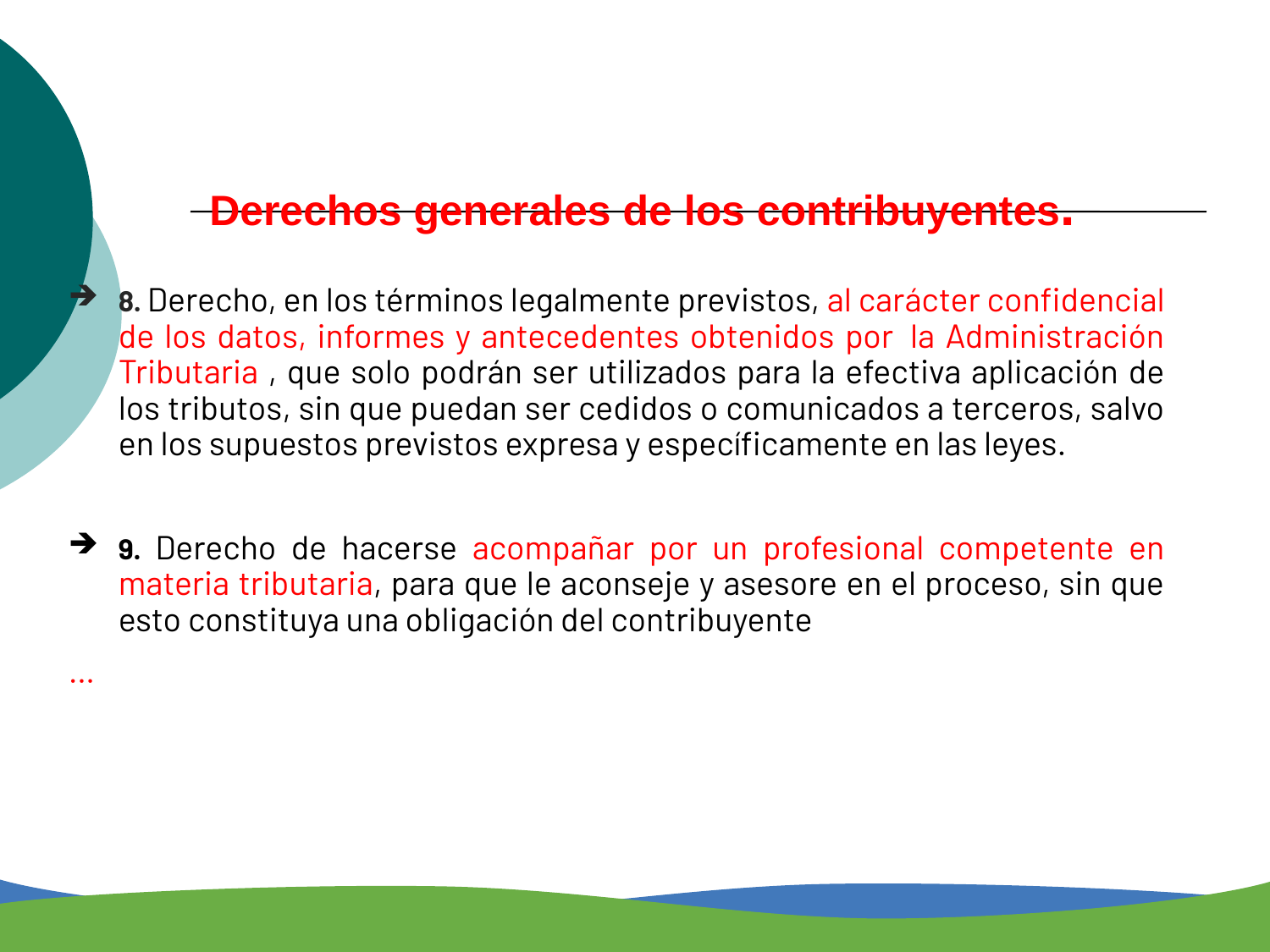

# Derechos generales de los contribuyentes.
8. Derecho, en los términos legalmente previstos, al carácter confidencial de los datos, informes y antecedentes obtenidos por  la Administración Tributaria , que solo podrán ser utilizados para la efectiva aplicación de los tributos, sin que puedan ser cedidos o comunicados a terceros, salvo en los supuestos previstos expresa y específicamente en las leyes.

9. Derecho de hacerse acompañar por un profesional competente en materia tributaria, para que le aconseje y asesore en el proceso, sin que esto constituya una obligación del contribuyente
…